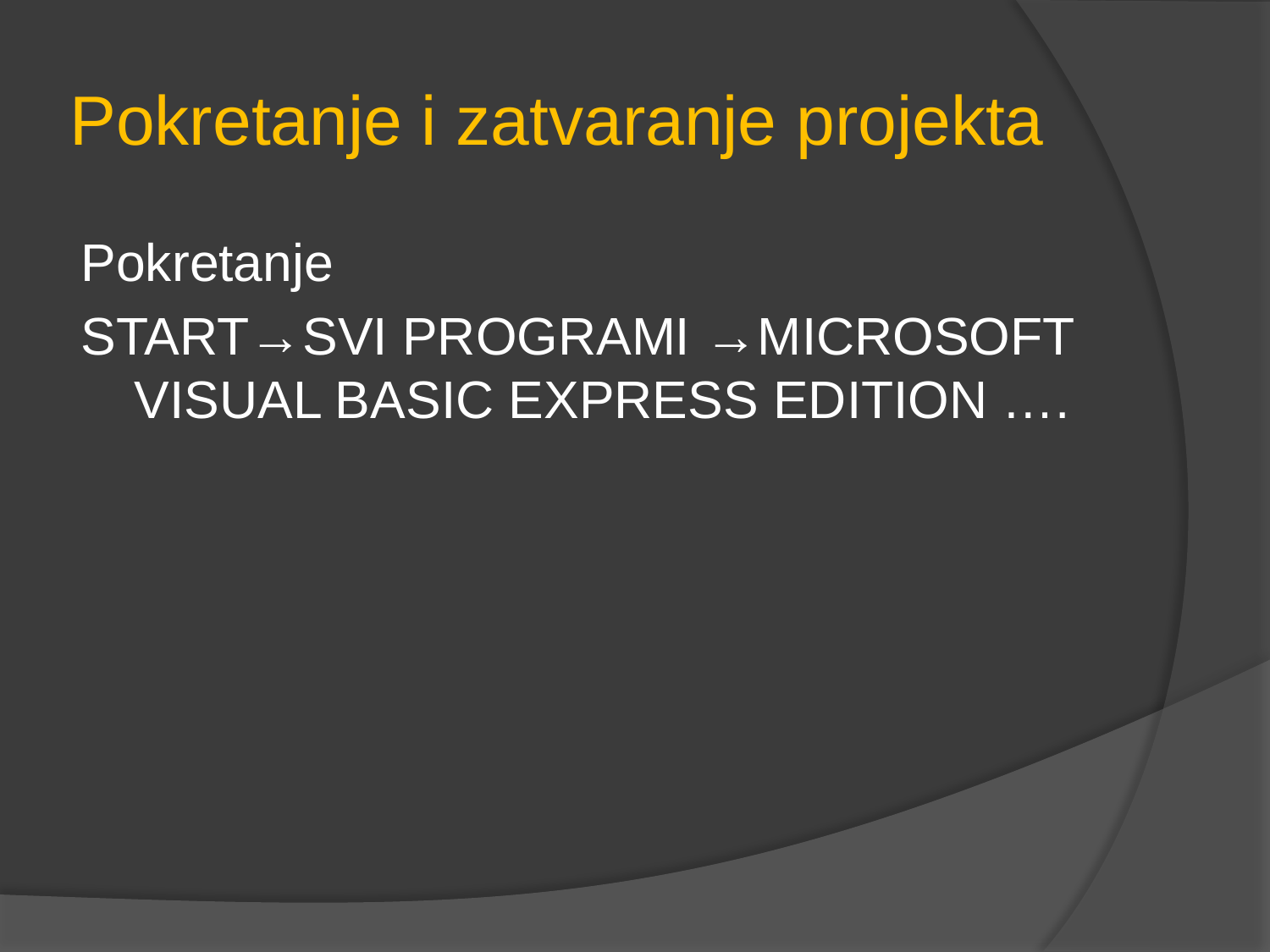

# Pokretanje i zatvaranje projekta
Pokretanje
START→SVI PROGRAMI →MICROSOFT VISUAL BASIC EXPRESS EDITION ….